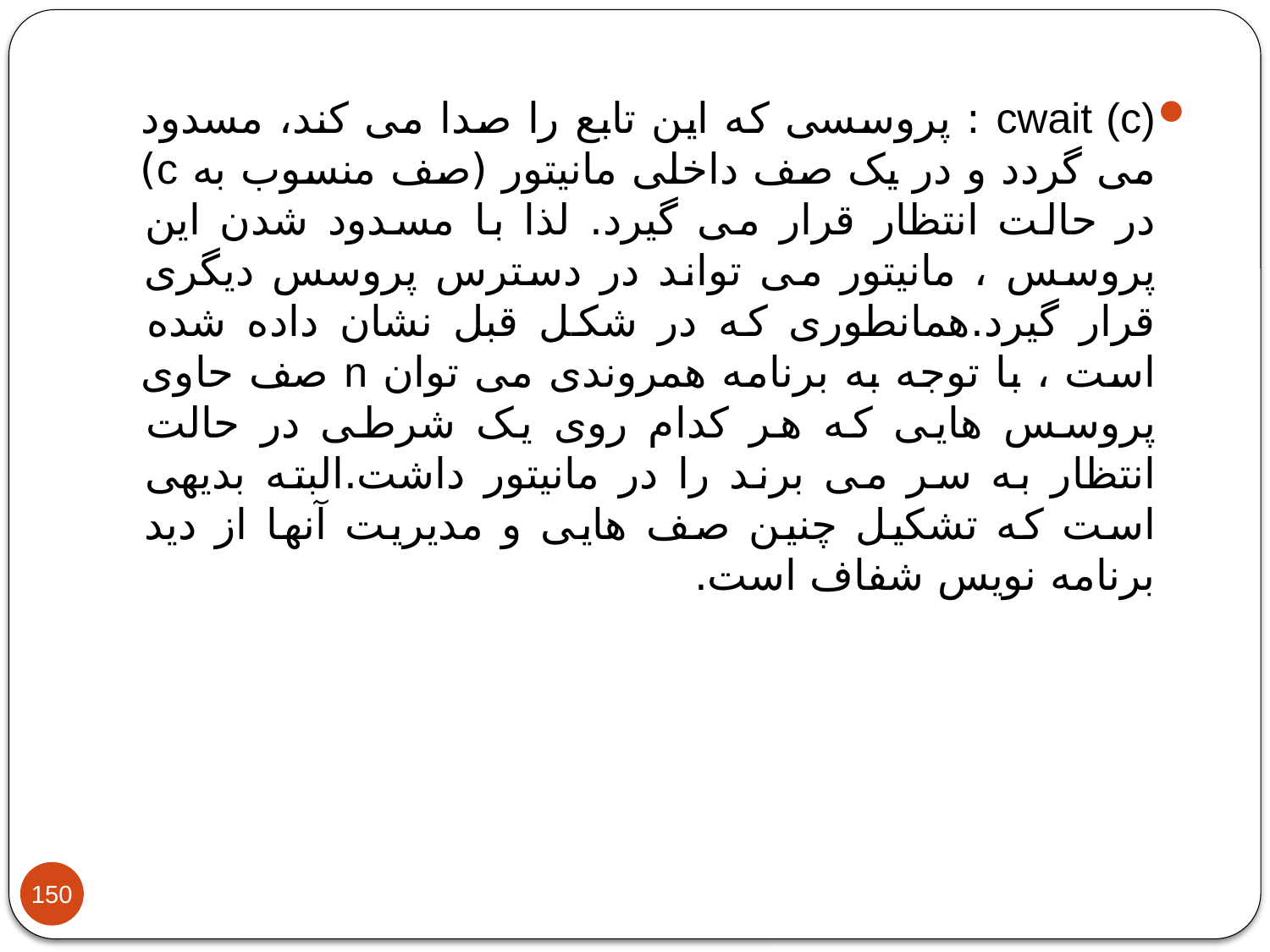

cwait (c) : پروسسی که این تابع را صدا می کند، مسدود می گردد و در یک صف داخلی مانیتور (صف منسوب به c) در حالت انتظار قرار می گیرد. لذا با مسدود شدن این پروسس ، مانیتور می تواند در دسترس پروسس دیگری قرار گیرد.همانطوری که در شکل قبل نشان داده شده است ، با توجه به برنامه همروندی می توان n صف حاوی پروسس هایی که هر کدام روی یک شرطی در حالت انتظار به سر می برند را در مانیتور داشت.البته بدیهی است که تشکیل چنین صف هایی و مدیریت آنها از دید برنامه نویس شفاف است.
150